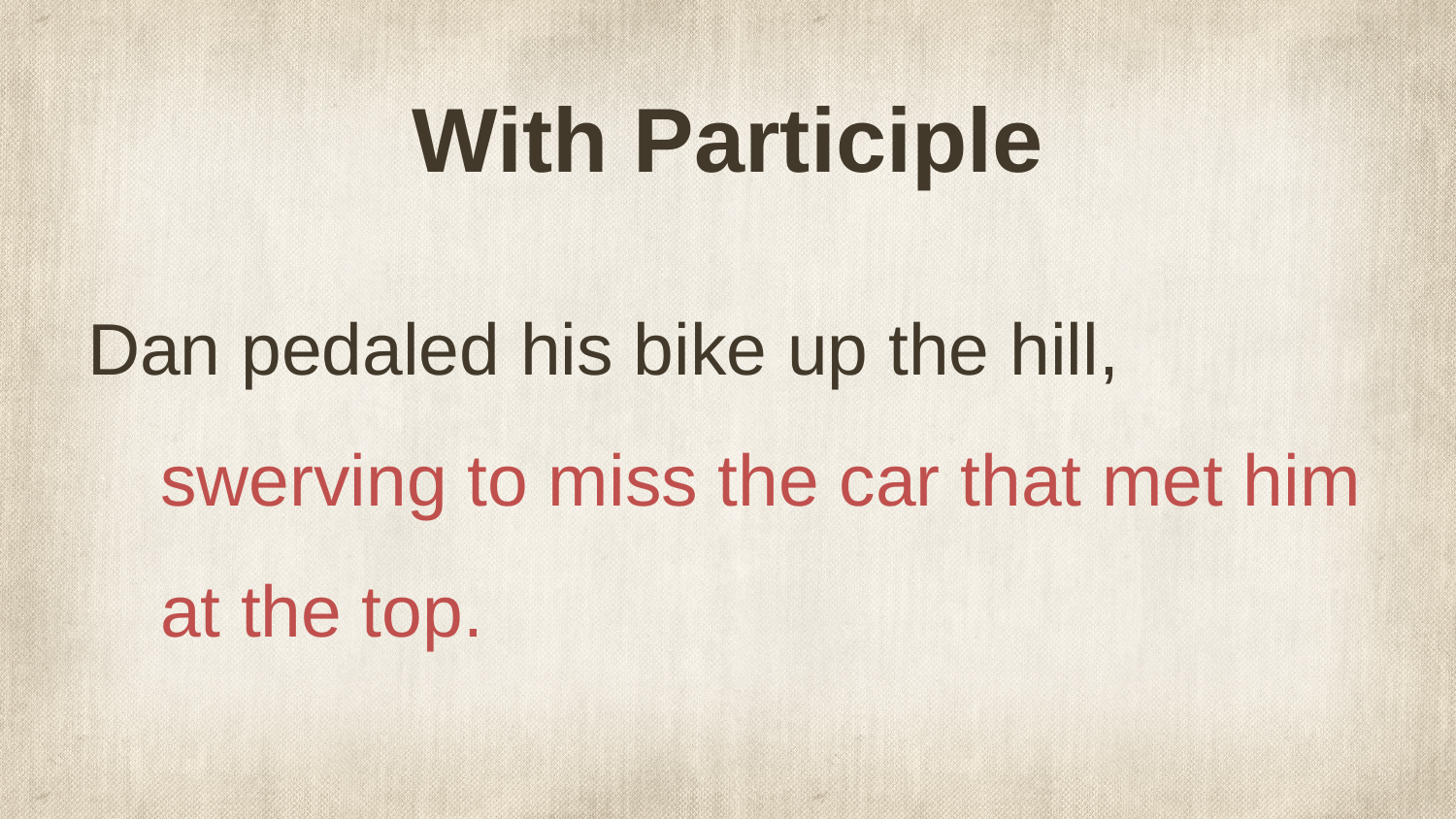

# With Participle
Dan pedaled his bike up the hill, swerving to miss the car that met him at the top.